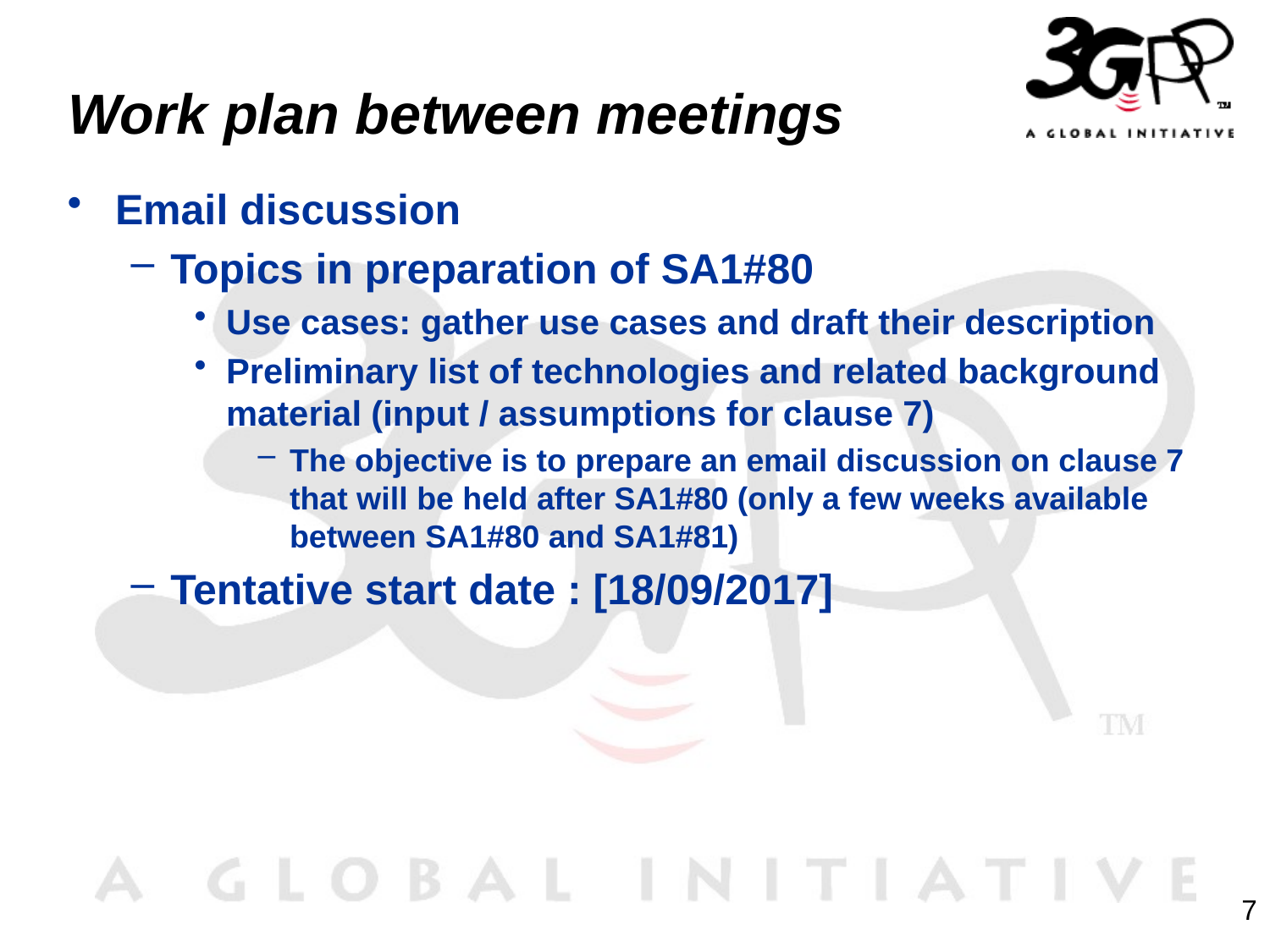

# Work plan between meetings
Email discussion
Topics in preparation of SA1#80
Use cases: gather use cases and draft their description
Preliminary list of technologies and related background material (input / assumptions for clause 7)
The objective is to prepare an email discussion on clause 7 that will be held after SA1#80 (only a few weeks available between SA1#80 and SA1#81)
Tentative start date : [18/09/2017]
7